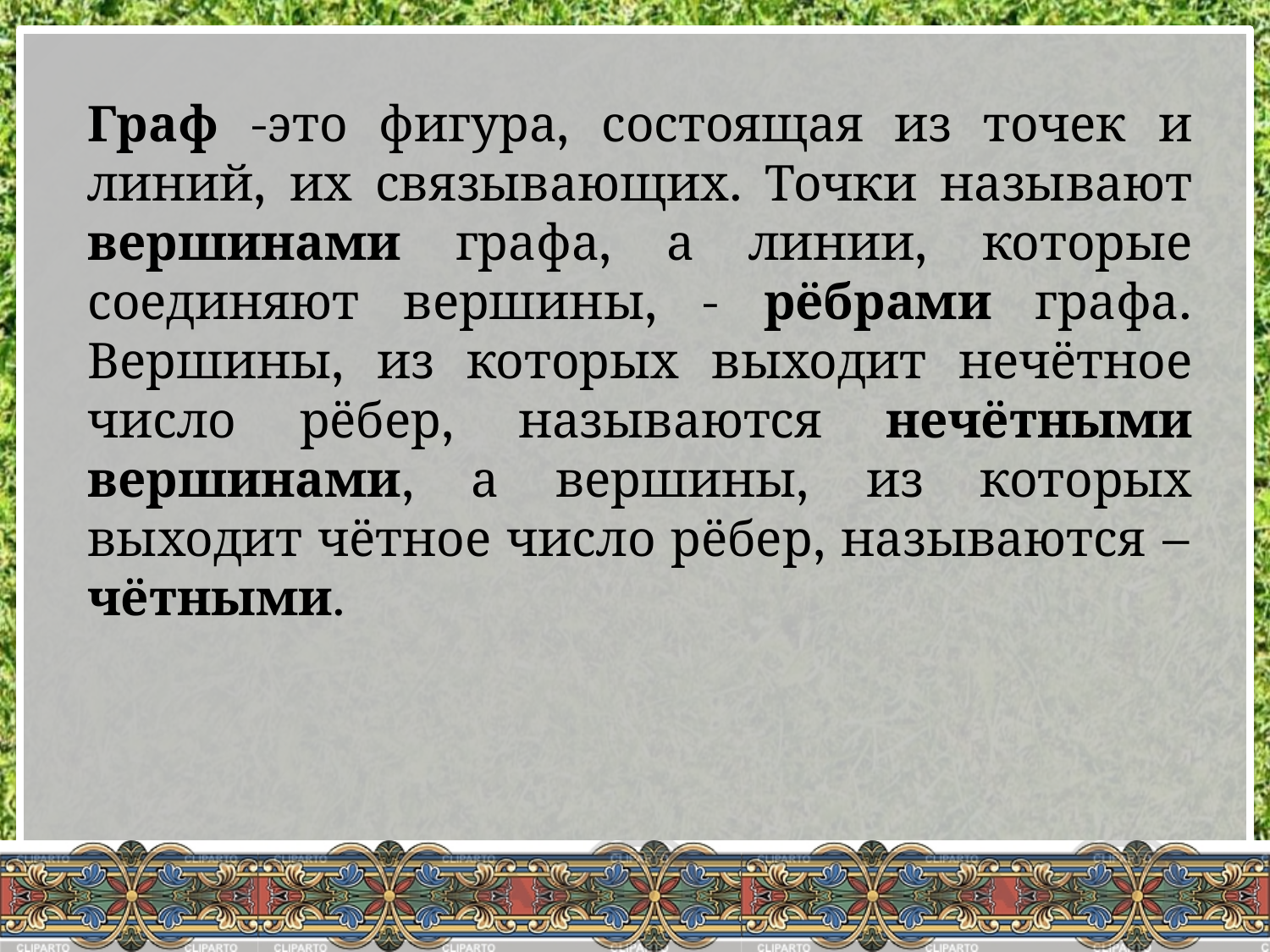

Граф -это фигура, состоящая из точек и линий, их связывающих. Точки называют вершинами графа, а линии, которые соединяют вершины, - рёбрами графа. Вершины, из которых выходит нечётное число рёбер, называются нечётными вершинами, а вершины, из которых выходит чётное число рёбер, называются – чётными.